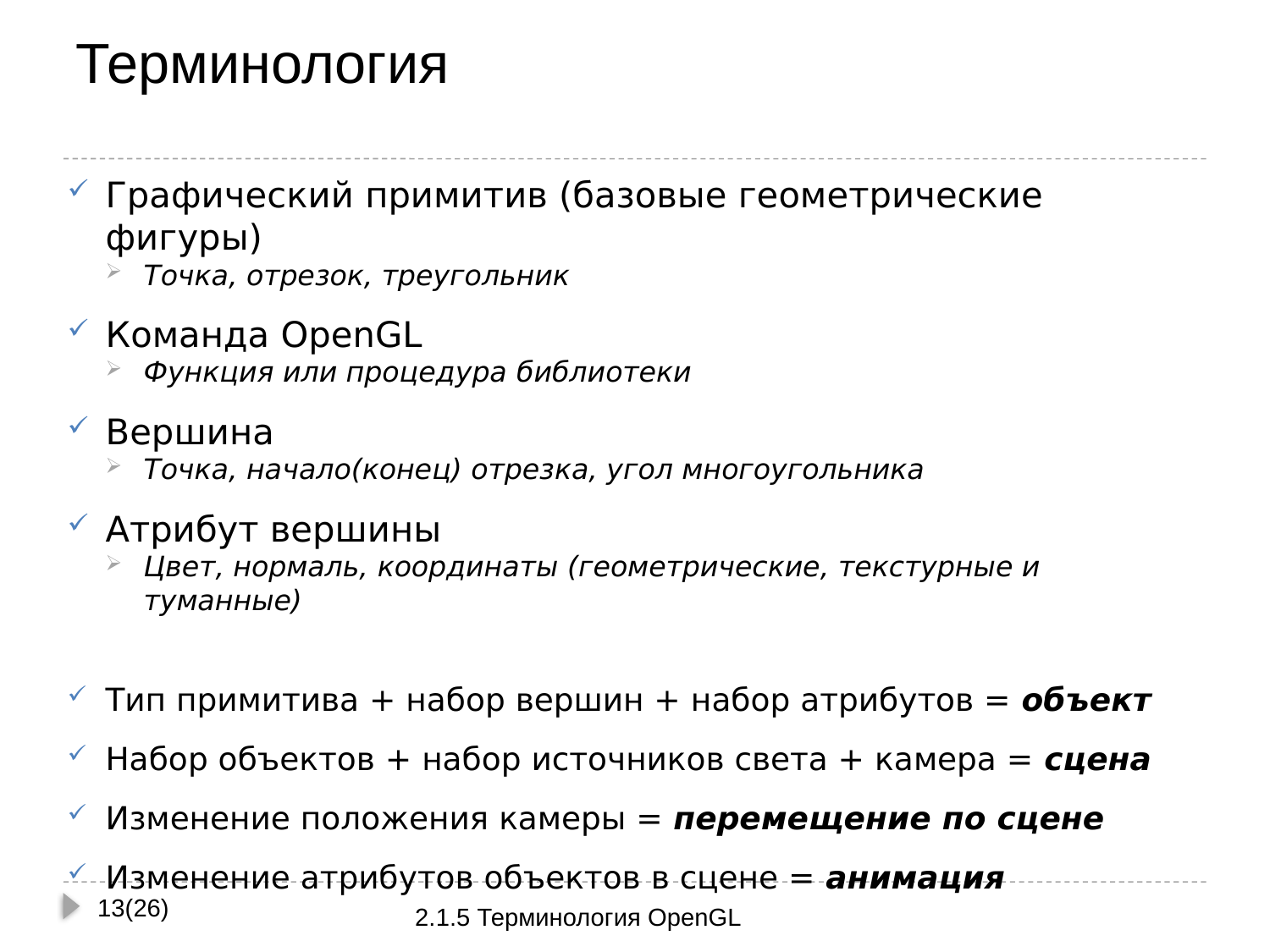

# Терминология
Графический примитив (базовые геометрические фигуры)
Точка, отрезок, треугольник
Команда OpenGL
Функция или процедура библиотеки
Вершина
Точка, начало(конец) отрезка, угол многоугольника
Атрибут вершины
Цвет, нормаль, координаты (геометрические, текстурные и туманные)
Тип примитива + набор вершин + набор атрибутов = объект
Набор объектов + набор источников света + камера = сцена
Изменение положения камеры = перемещение по сцене
Изменение атрибутов объектов в сцене = анимация
13(26)
2.1.5 Терминология OpenGL